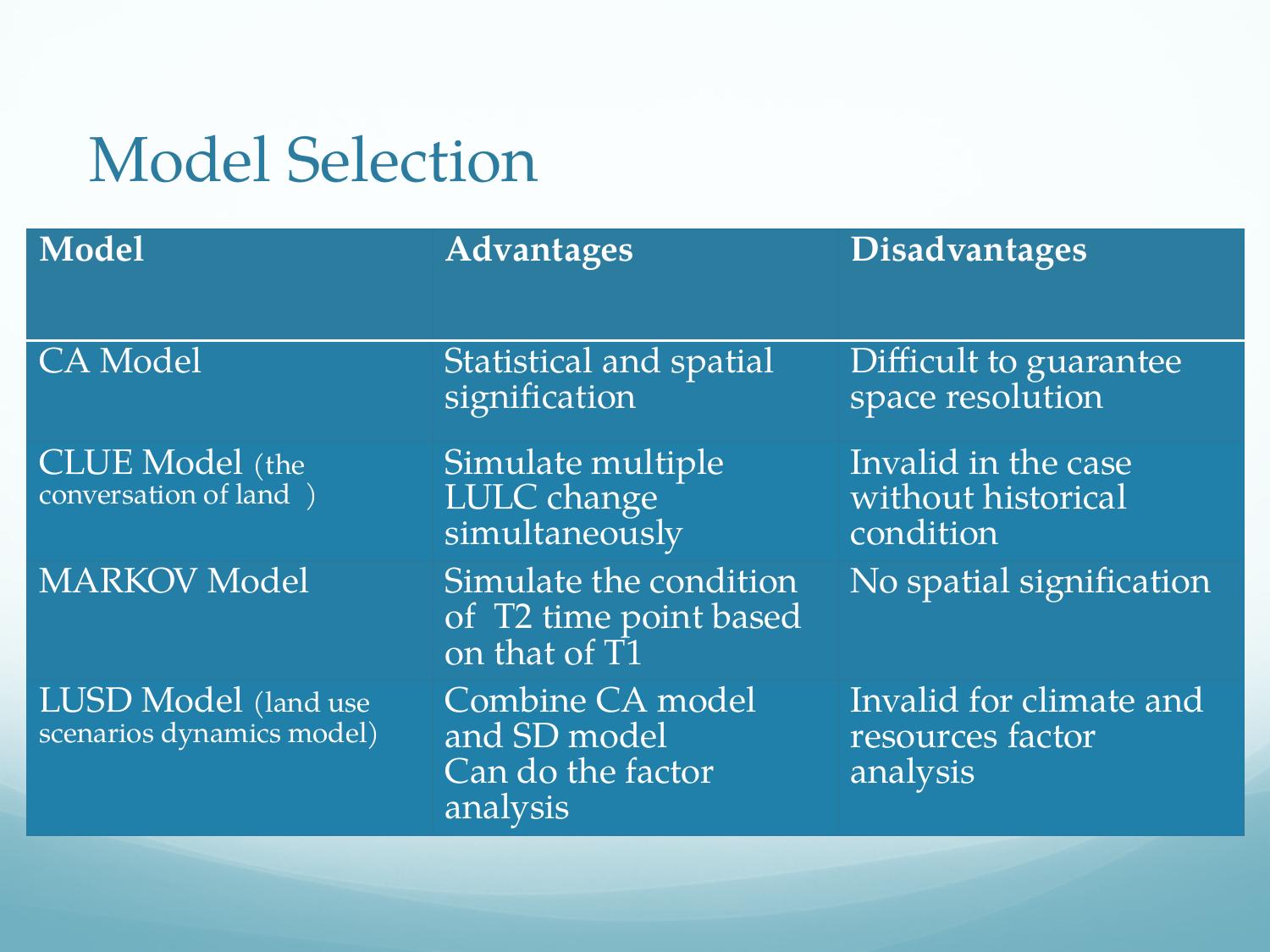

# Model Selection
| Model | Advantages | Disadvantages |
| --- | --- | --- |
| CA Model | Statistical and spatial signification | Difficult to guarantee space resolution |
| CLUE Model (the conversation of land ) | Simulate multiple LULC change simultaneously | Invalid in the case without historical condition |
| MARKOV Model | Simulate the condition of T2 time point based on that of T1 | No spatial signification |
| LUSD Model (land use scenarios dynamics model) | Combine CA model and SD model Can do the factor analysis | Invalid for climate and resources factor analysis |